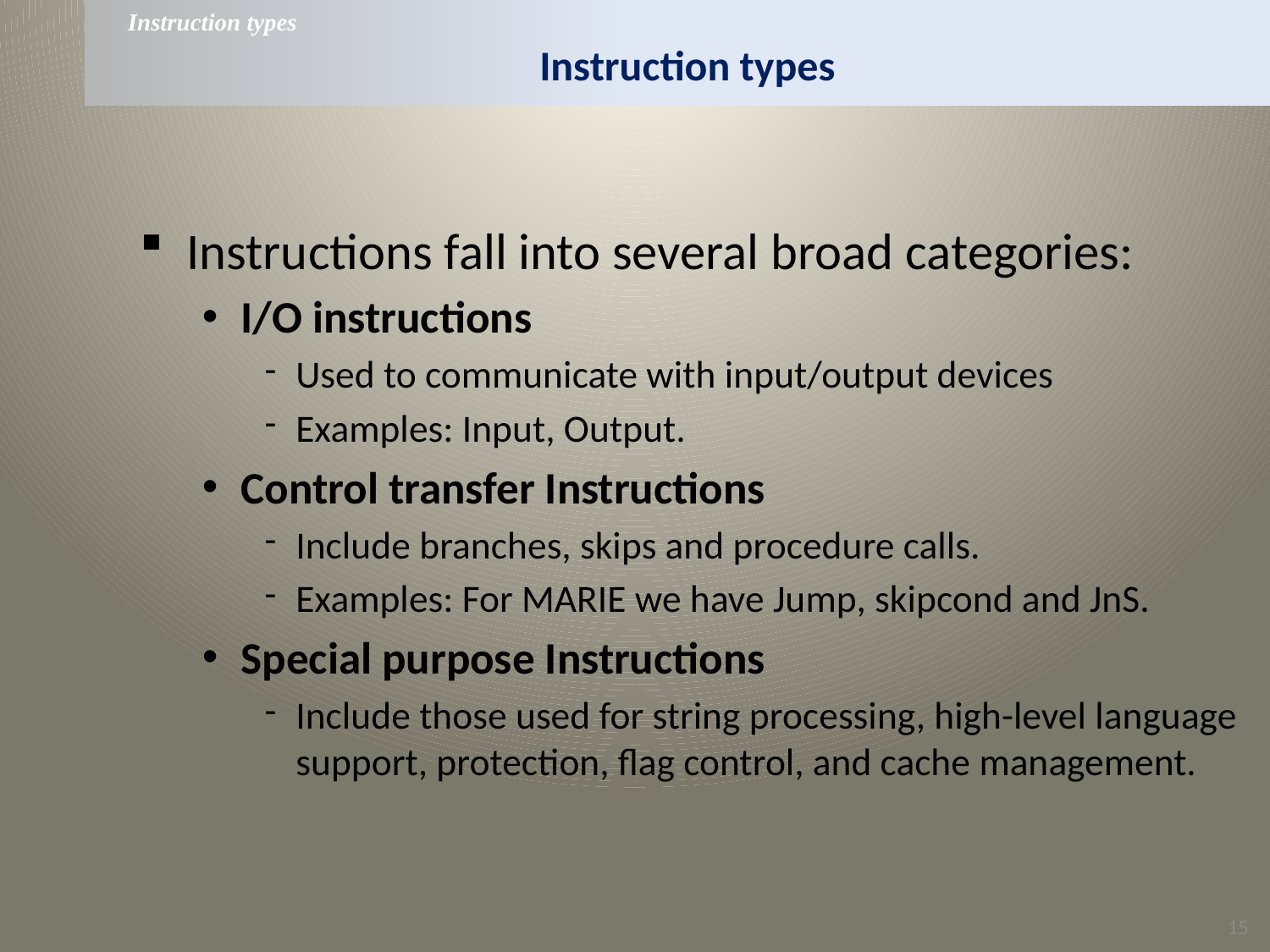

Instruction types
# Instruction types
Instructions fall into several broad categories:
I/O instructions
Used to communicate with input/output devices
Examples: Input, Output.
Control transfer Instructions
Include branches, skips and procedure calls.
Examples: For MARIE we have Jump, skipcond and JnS.
Special purpose Instructions
Include those used for string processing, high-level language support, protection, flag control, and cache management.